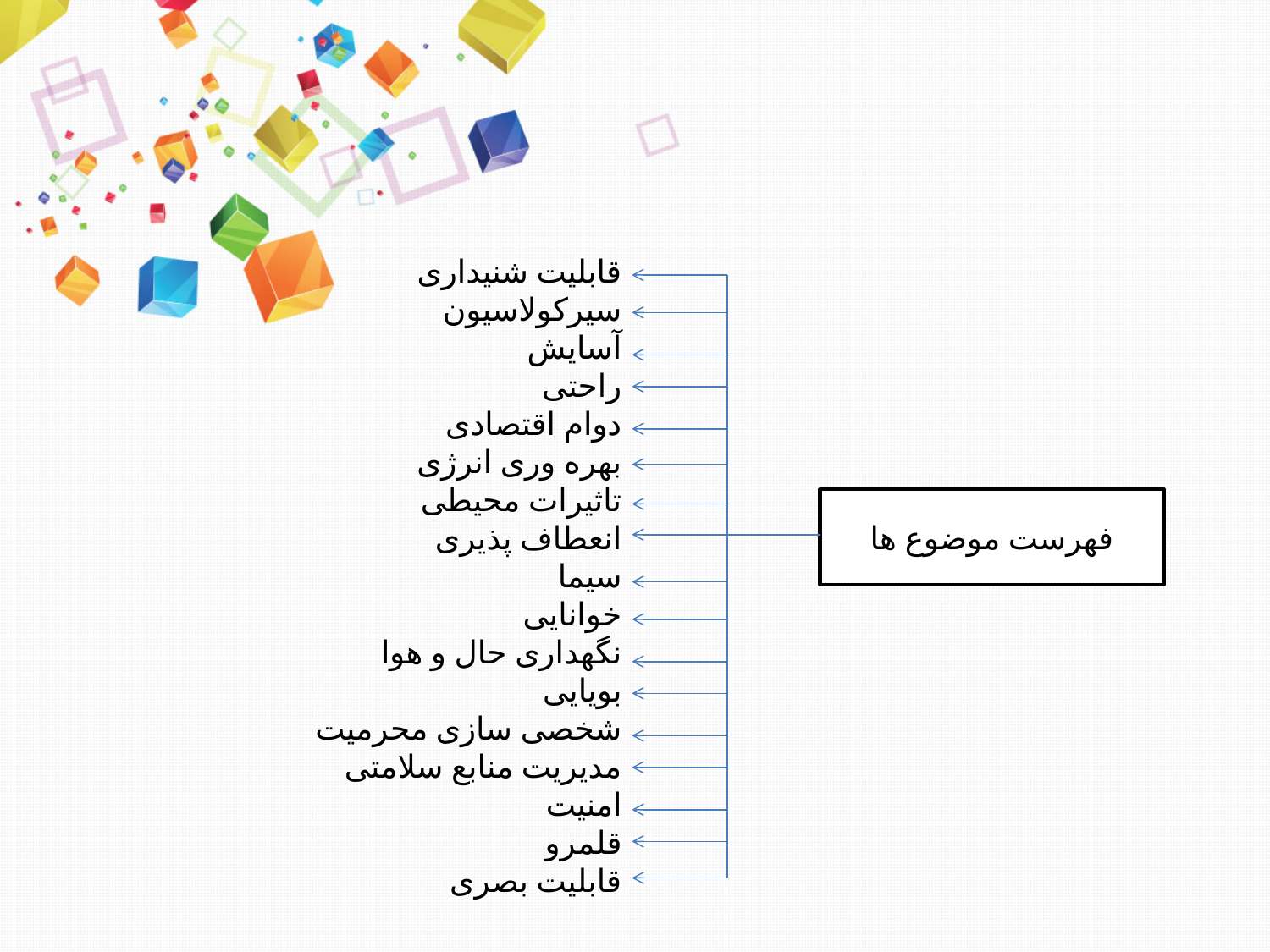

قابلیت شنیداری
سیرکولاسیون
آسایش
راحتی
دوام اقتصادی
بهره وری انرژی
تاثیرات محیطی
انعطاف پذیری
سیما
خوانایی
نگهداری حال و هوا
بویایی
شخصی سازی محرمیت
مدیریت منابع سلامتی
امنیت
قلمرو
قابلیت بصری
فهرست موضوع ها